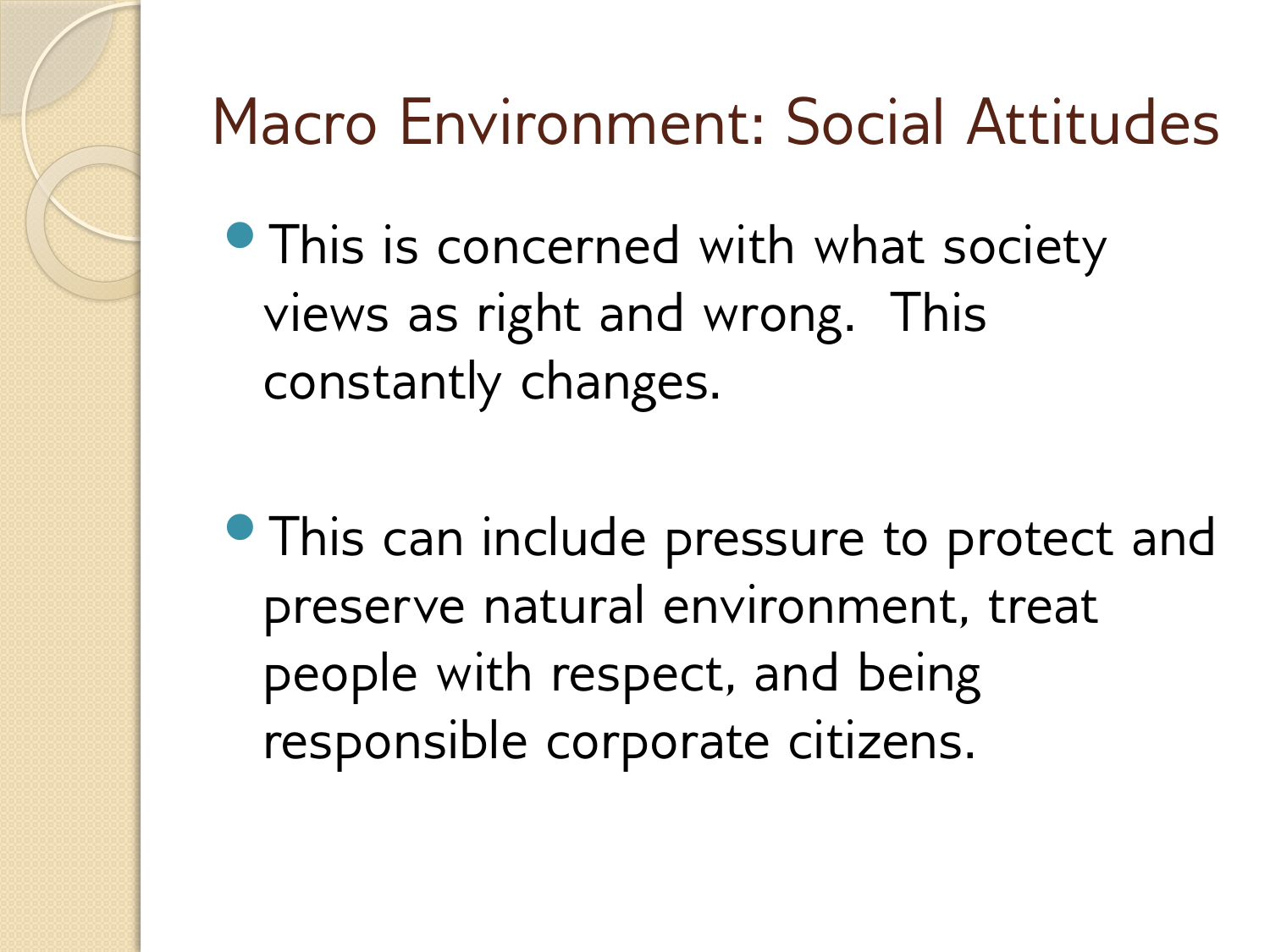

# Macro Environment: Social Attitudes
This is concerned with what society views as right and wrong.  This constantly changes.

This can include pressure to protect and preserve natural environment, treat people with respect, and being responsible corporate citizens.